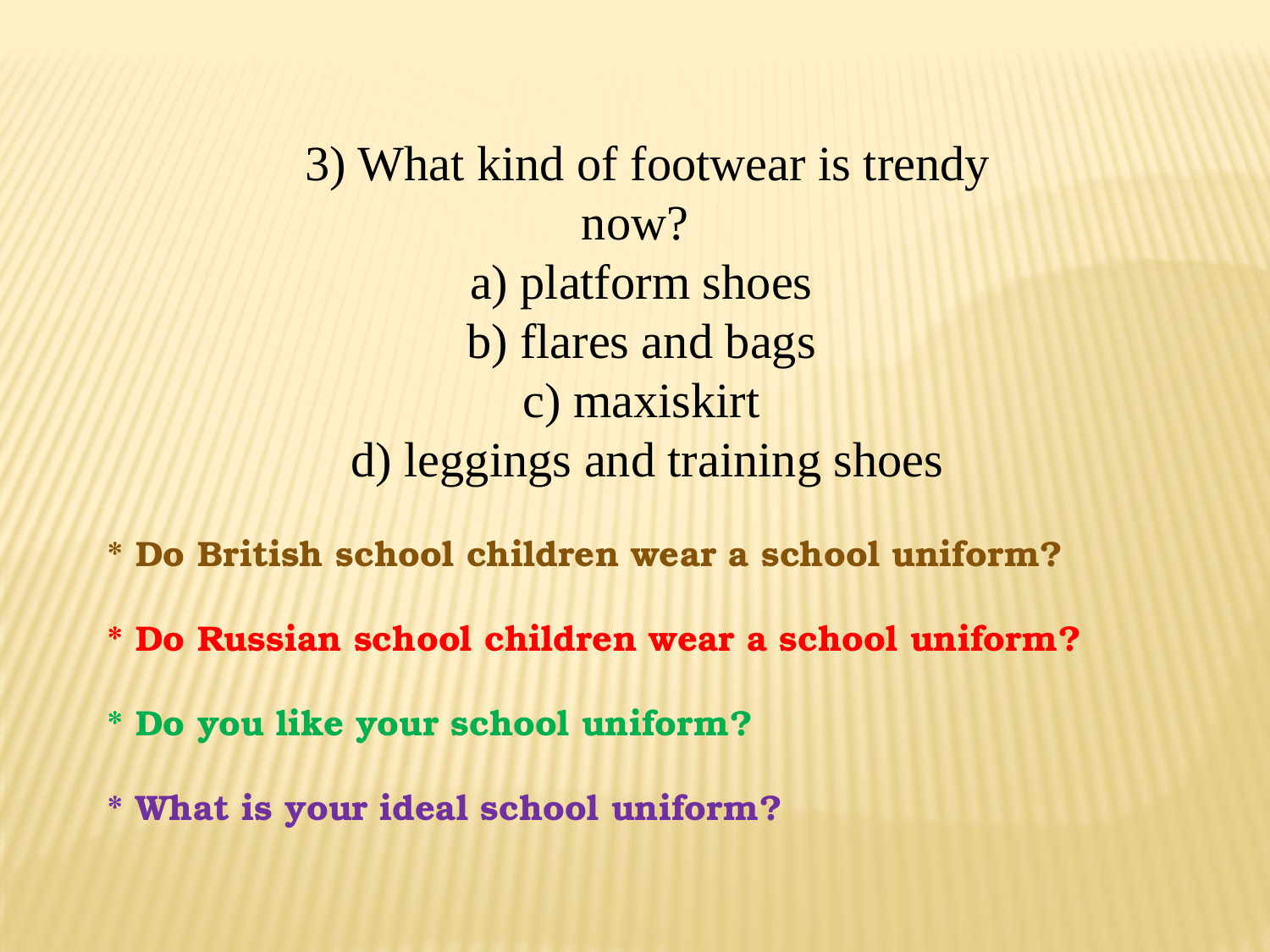

3) What kind of footwear is trendy now?
a) platform shoes
b) flares and bags
c) maxiskirt
d) leggings and training shoes

* Do British school children wear a school uniform?

* Do Russian school children wear a school uniform?

* Do you like your school uniform?

* What is your ideal school uniform?